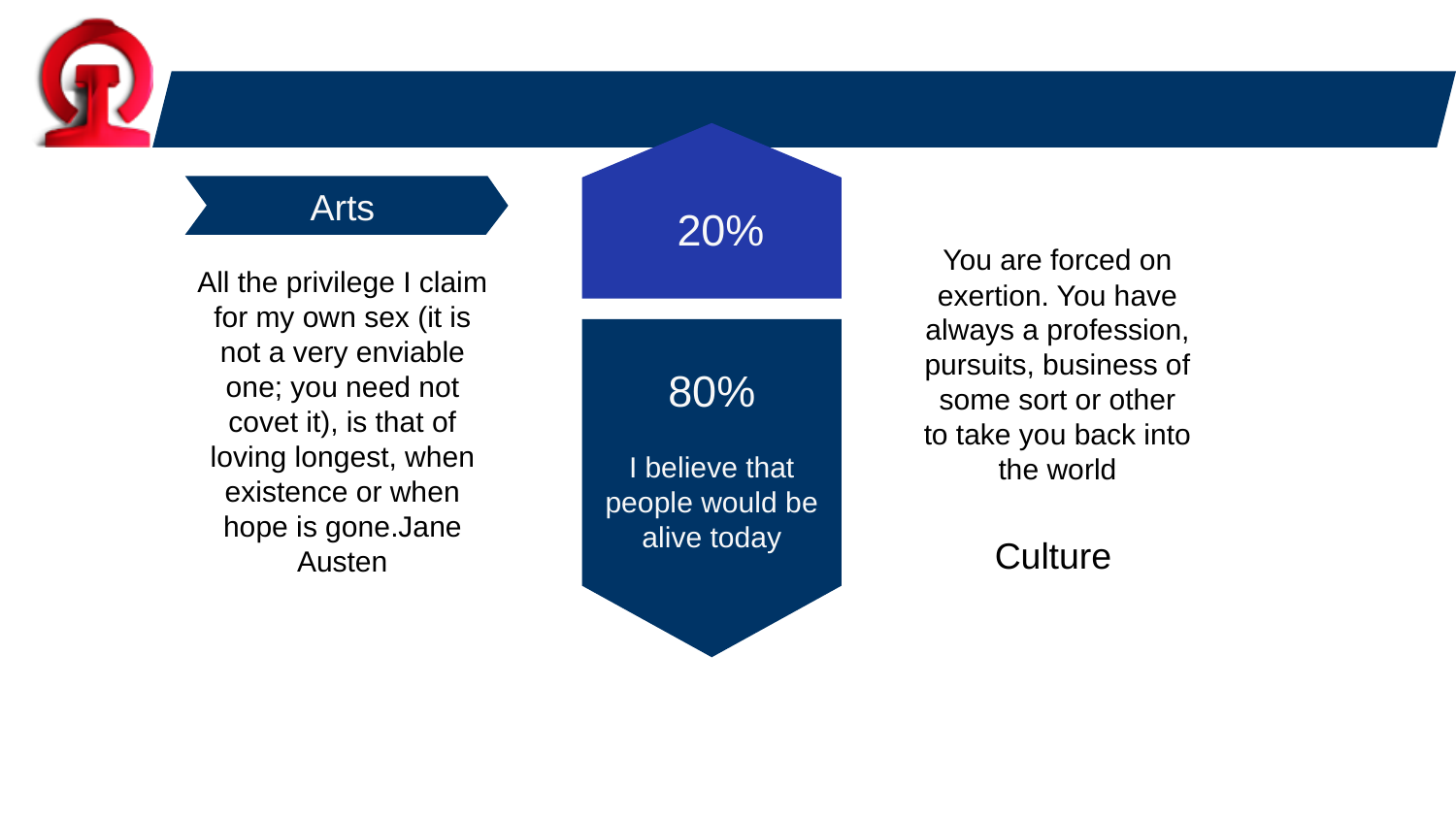

#

20%

Arts
You are forced on exertion. You have always a profession, pursuits, business of some sort or other
to take you back into the world
All the privilege I claim for my own sex (it is not a very enviable one; you need not covet it), is that of loving longest, when existence or when hope is gone.Jane Austen
80%

I believe that people would be alive today
Culture